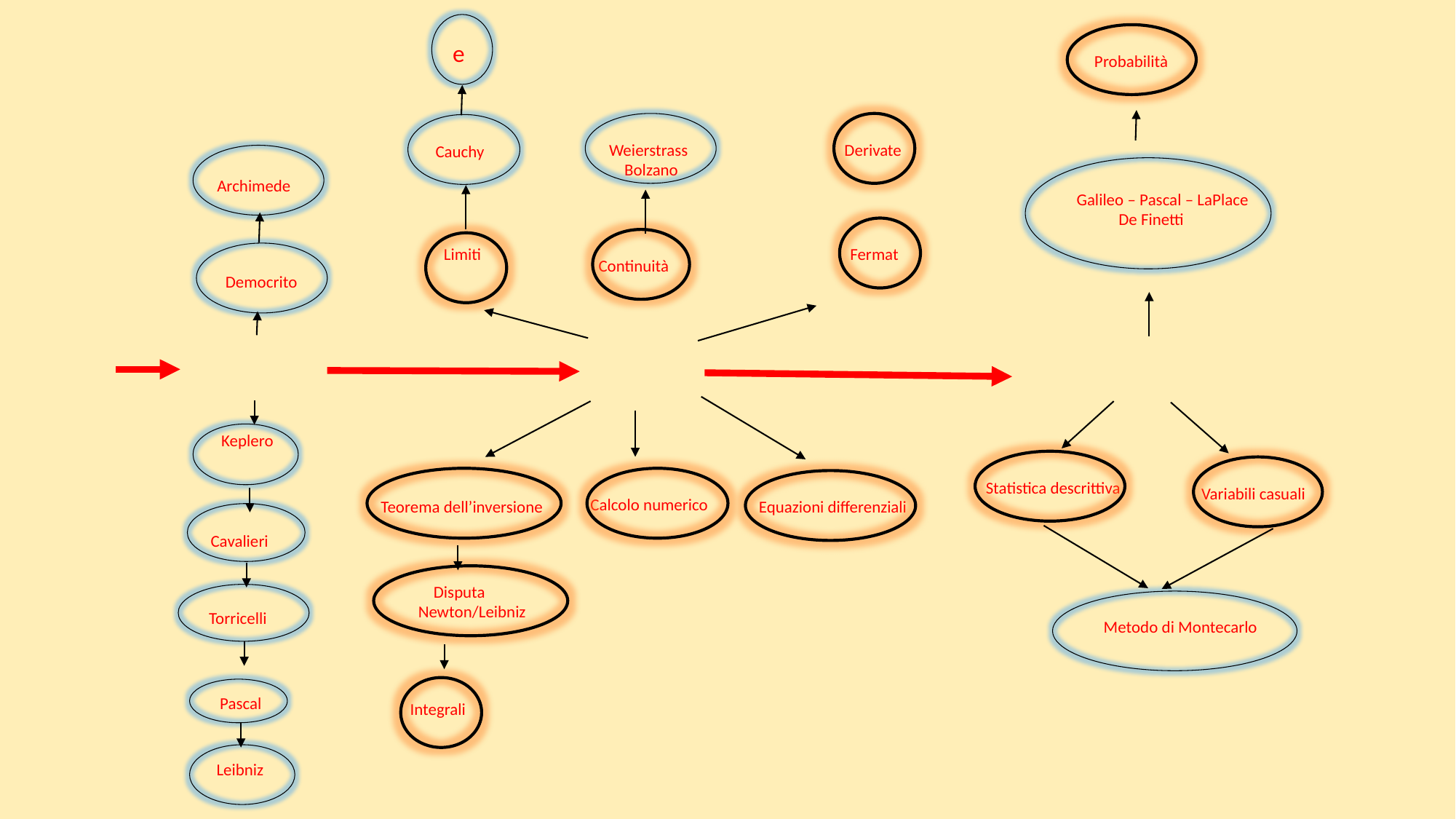

e

      Probabilità

Weierstrass
    Bolzano

 Derivate

Cauchy

Archimede

Galileo – Pascal – LaPlace
           De Finetti

 Fermat

Continuità

   Limiti

Democrito

Indivisibili

Analisi

Logica dell’incertezza

Keplero

  Statistica descrittiva

 Variabili casuali

  Teorema dell’inversione

Calcolo numerico

   Equazioni differenziali

Cavalieri

                 Disputa
             Newton/Leibniz

Torricelli

Metodo di Montecarlo

Integrali

Pascal

Leibniz